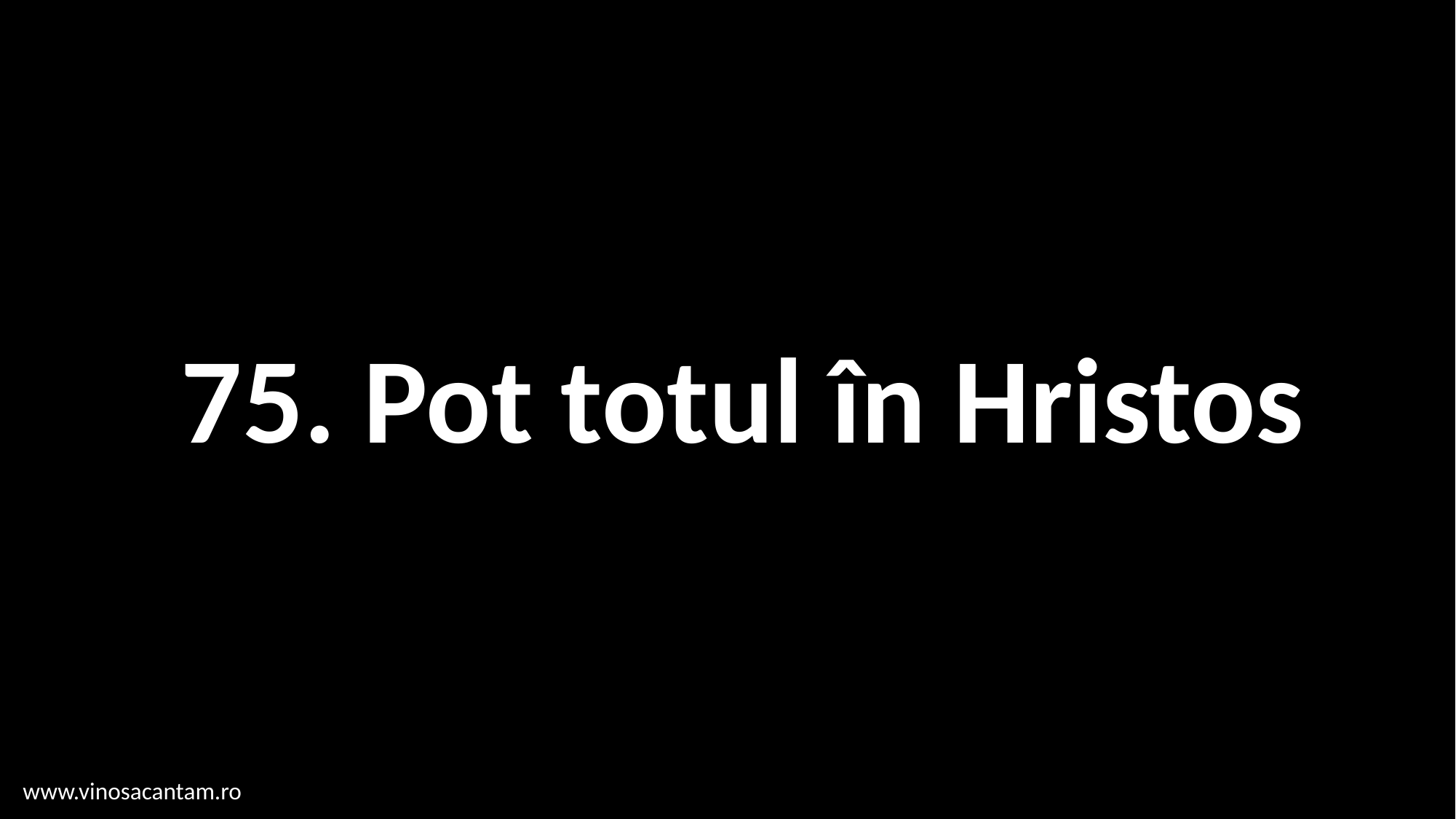

# 75. Pot totul în Hristos

www.vinosacantam.ro